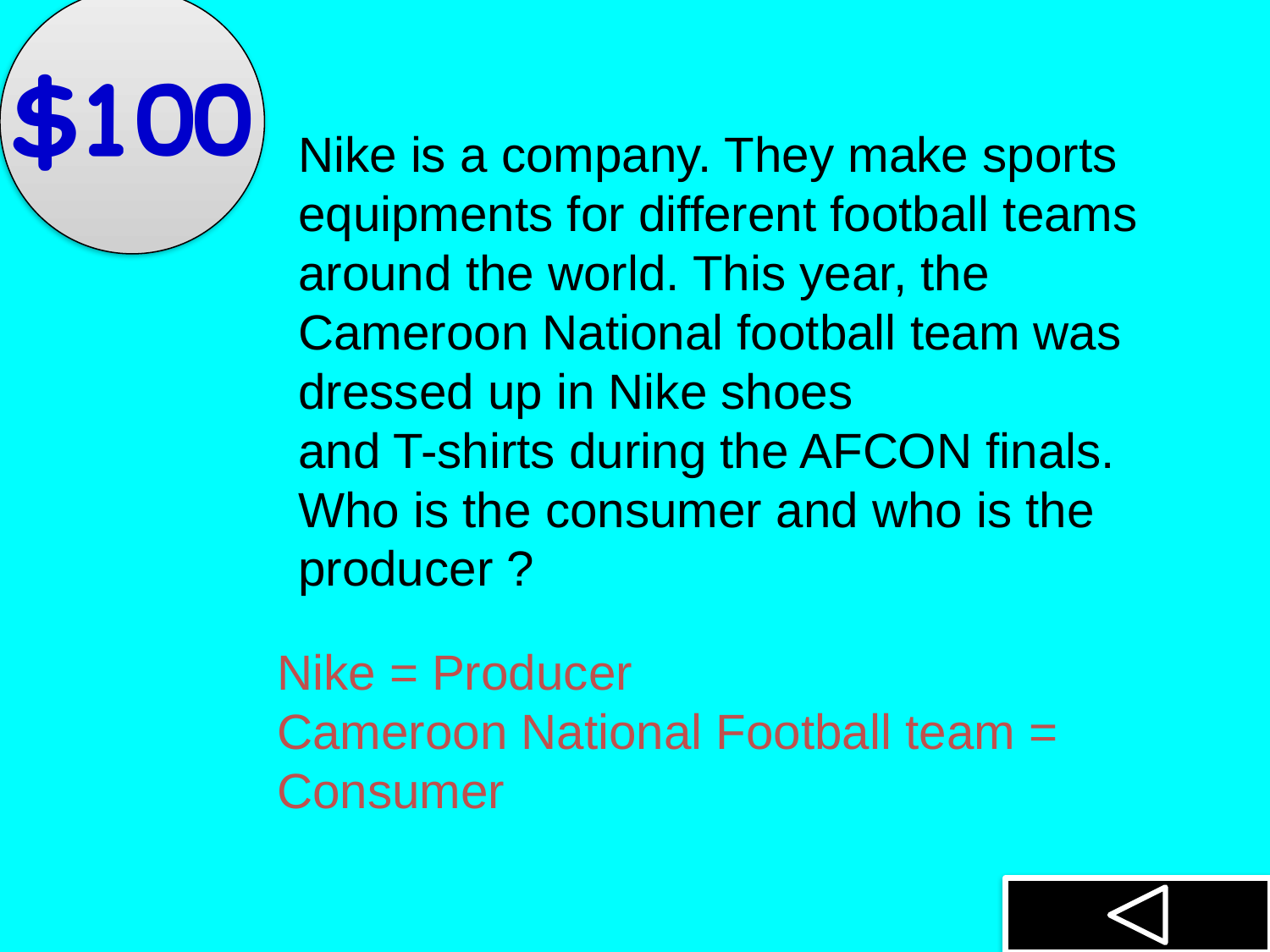

$100
Nike is a company. They make sports equipments for different football teams around the world. This year, the Cameroon National football team was dressed up in Nike shoes
and T-shirts during the AFCON finals. Who is the consumer and who is the producer ?
Nike = Producer
Cameroon National Football team = Consumer